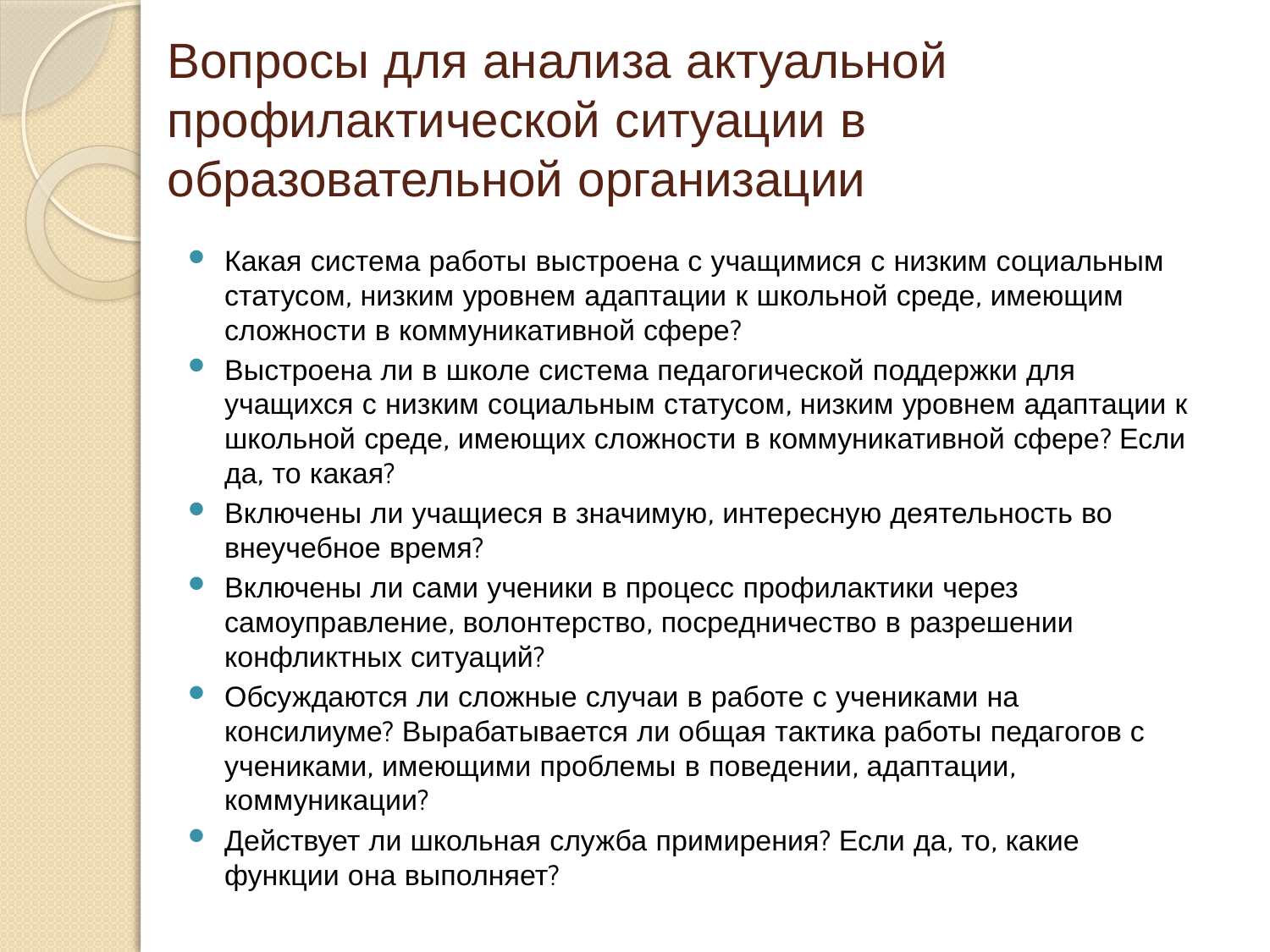

# Вопросы для анализа актуальной профилактической ситуации в образовательной организации
Какая система работы выстроена с учащимися с низким социальным статусом, низким уровнем адаптации к школьной среде, имеющим сложности в коммуникативной сфере?
Выстроена ли в школе система педагогической поддержки для учащихся с низким социальным статусом, низким уровнем адаптации к школьной среде, имеющих сложности в коммуникативной сфере? Если да, то какая?
Включены ли учащиеся в значимую, интересную деятельность во внеучебное время?
Включены ли сами ученики в процесс профилактики через самоуправление, волонтерство, посредничество в разрешении конфликтных ситуаций?
Обсуждаются ли сложные случаи в работе с учениками на консилиуме? Вырабатывается ли общая тактика работы педагогов с учениками, имеющими проблемы в поведении, адаптации, коммуникации?
Действует ли школьная служба примирения? Если да, то, какие функции она выполняет?